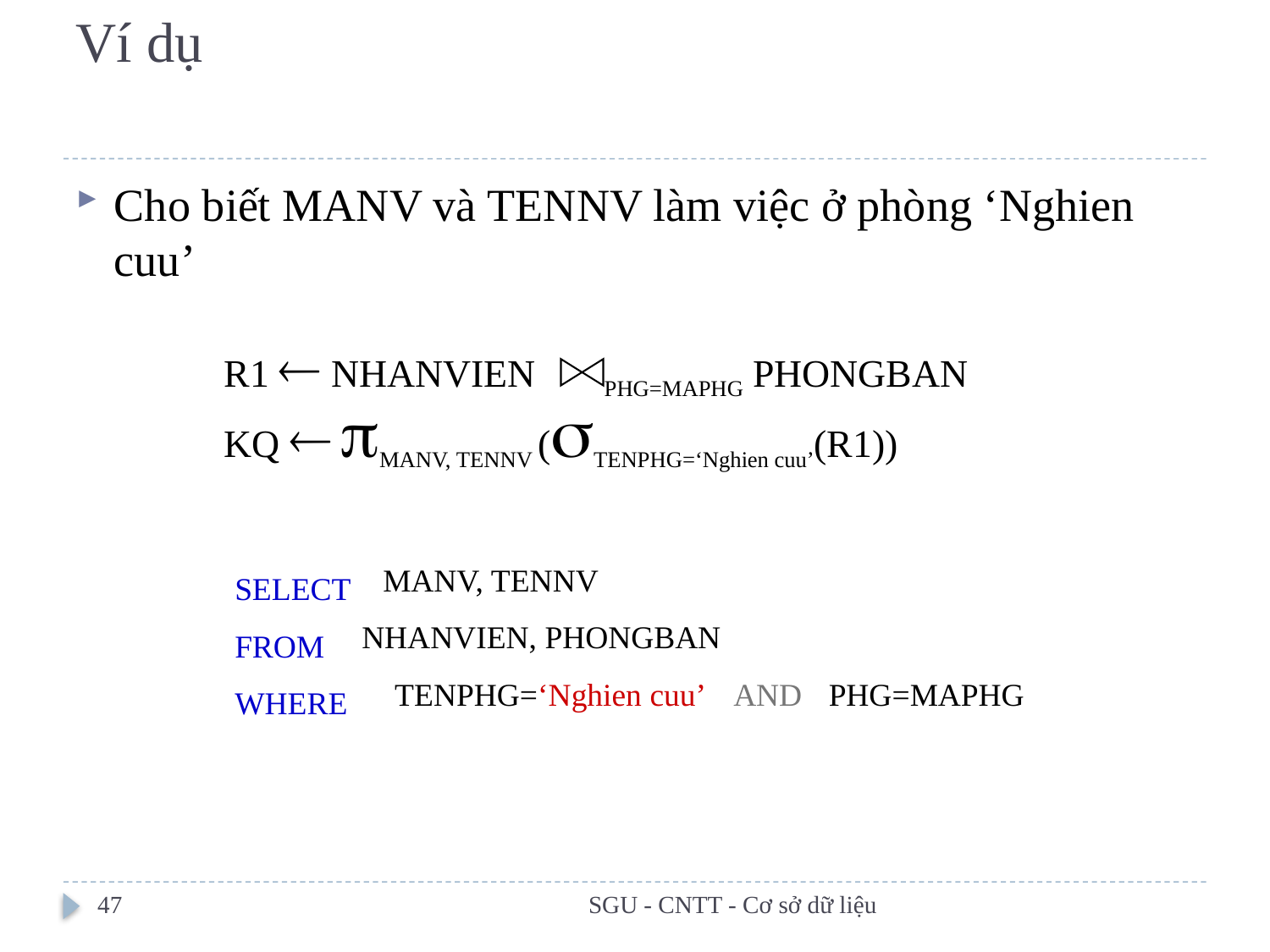

# Ví dụ
Cho biết MANV và TENNV làm việc ở phòng ‘Nghien cuu’

R1 ← NHANVIEN       PHG=MAPHG PHONGBAN

KQ ← πMANV, TENNV (σTENPHG=‘Nghien cuu’(R1))
SELECT
FROM
WHERE
MANV, TENNV
NHANVIEN, PHONGBAN
TENPHG=‘Nghien cuu’
AND
PHG=MAPHG
47
SGU - CNTT - Cơ sở dữ liệu